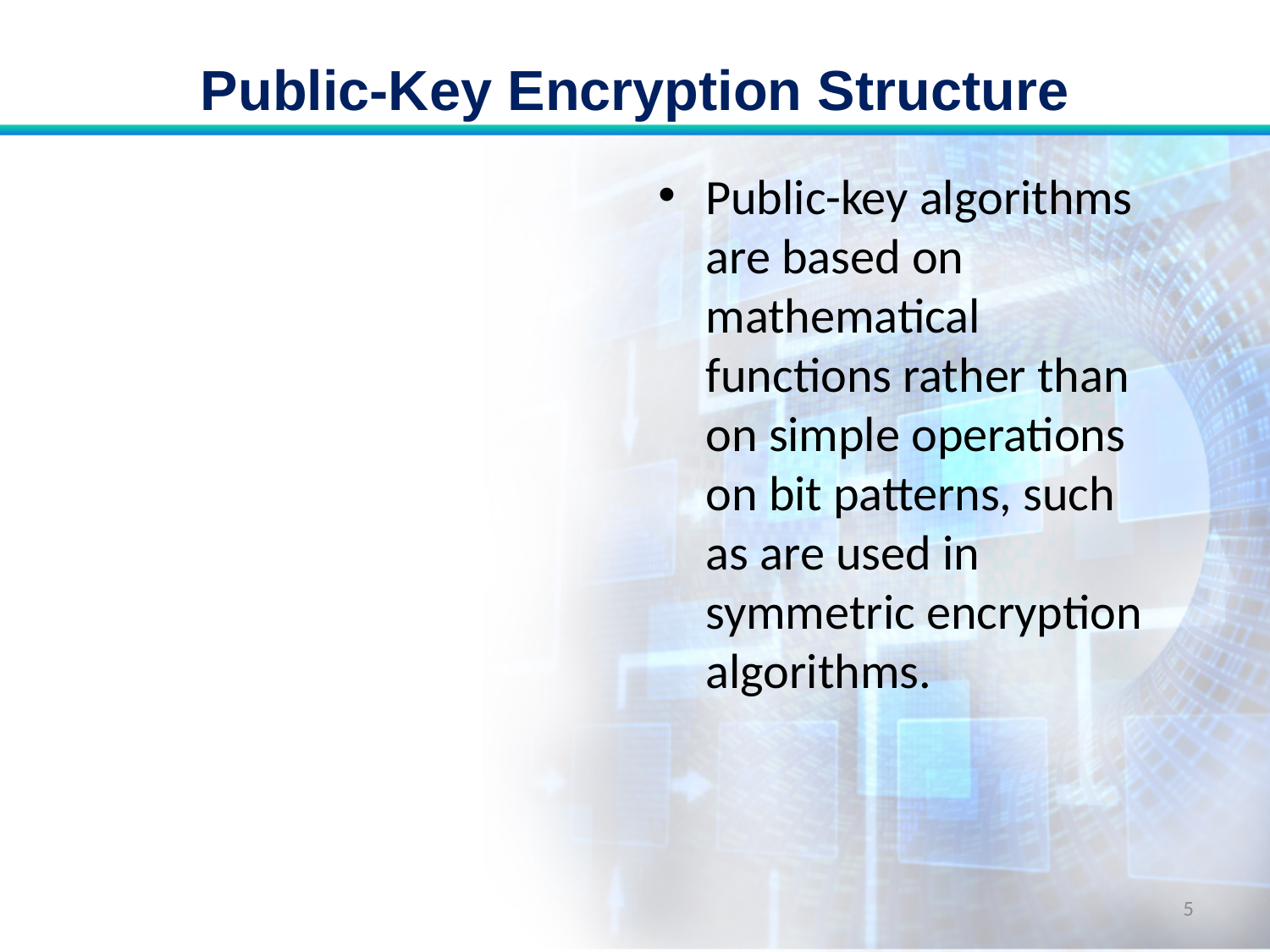

# Public-Key Encryption Structure
Public-key algorithms are based on mathematical functions rather than on simple operations on bit patterns, such as are used in symmetric encryption  algorithms.
5